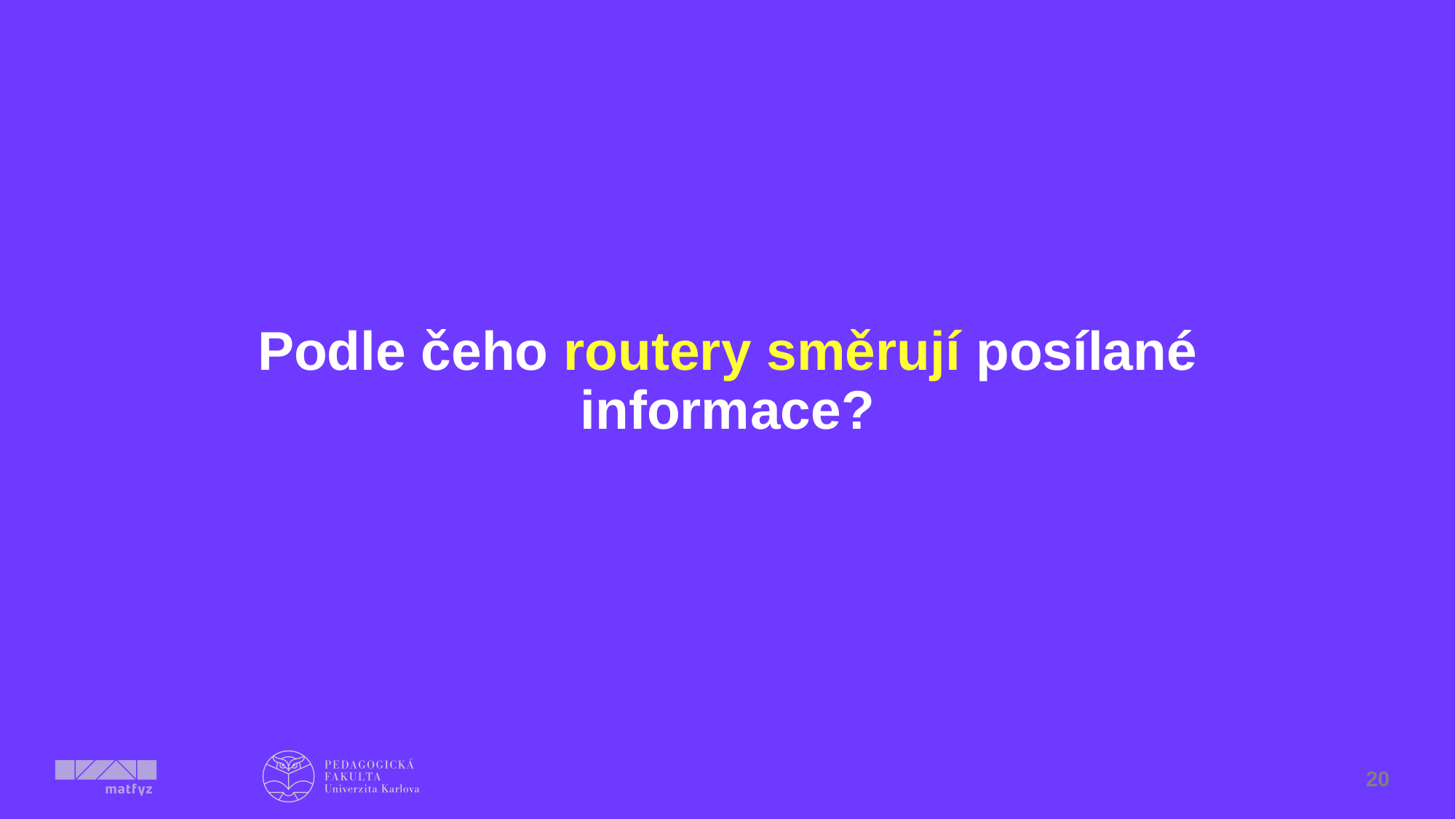

# Podle čeho routery směrují posílané informace?
20